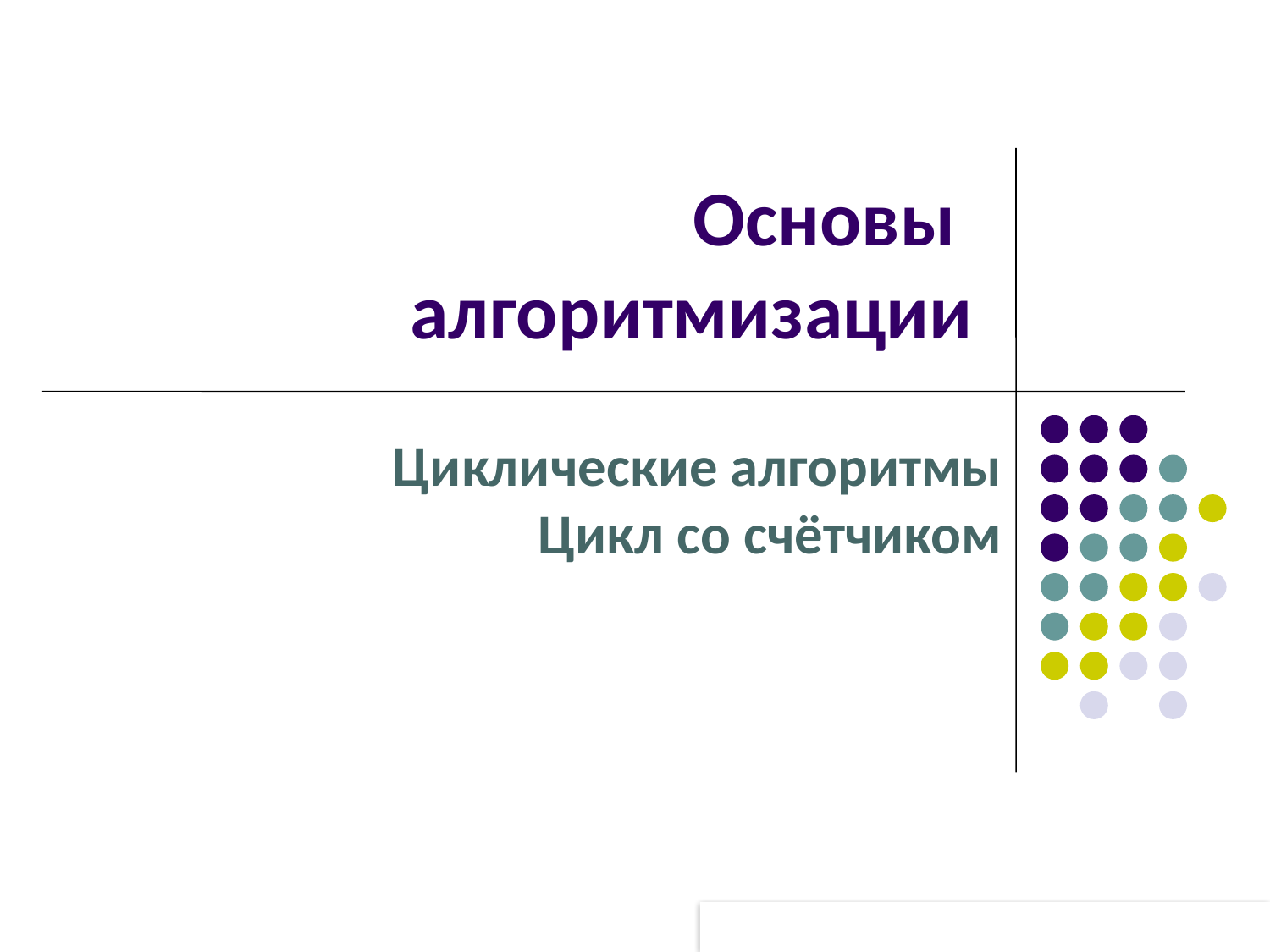

# Основы алгоритмизации
Циклические алгоритмы
Цикл со счётчиком